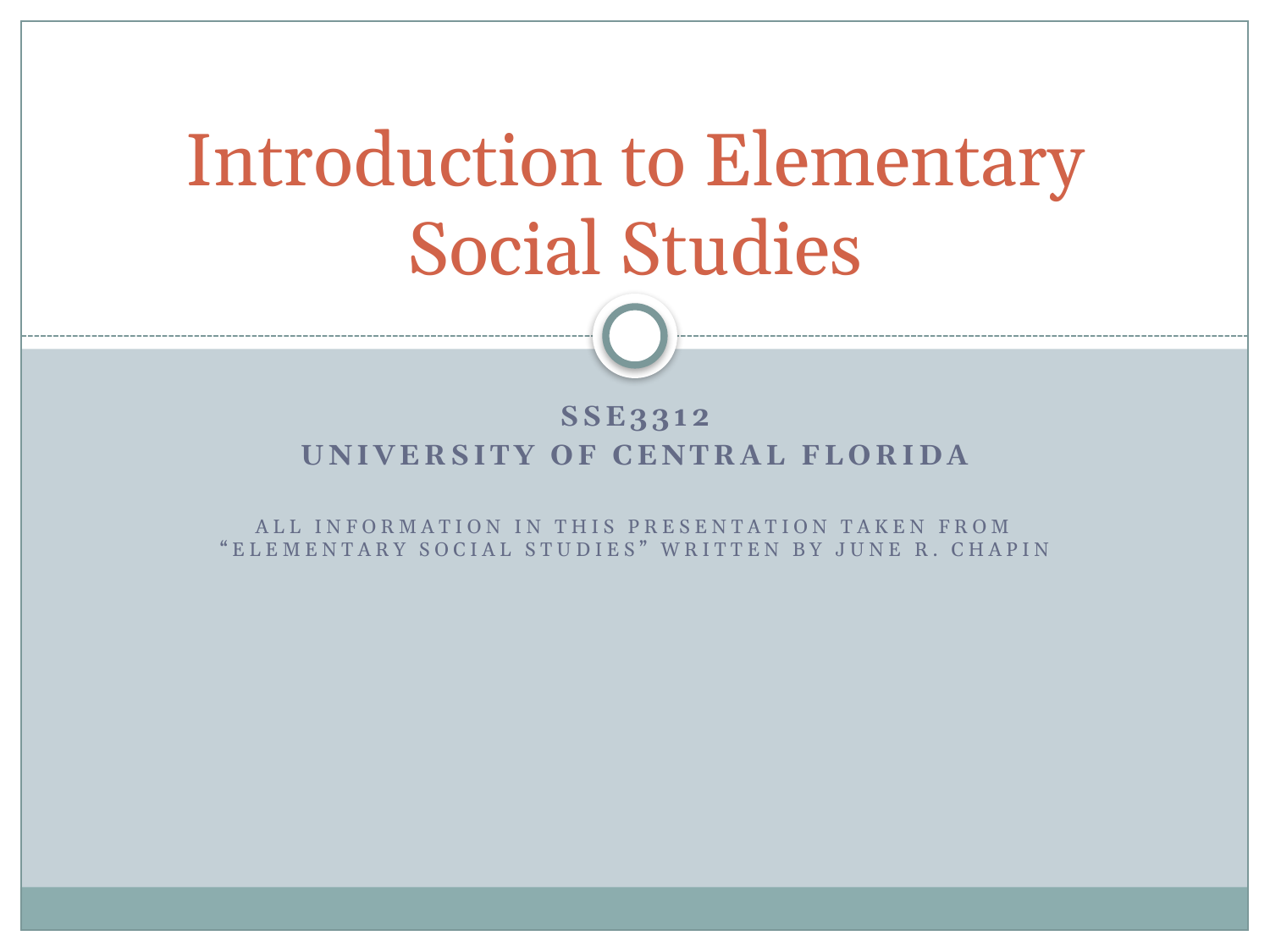

# Introduction to Elementary Social Studies
Sse3312
University of central Florida

All information in this presentation taken from “Elementary Social Studies” written by June R. Chapin